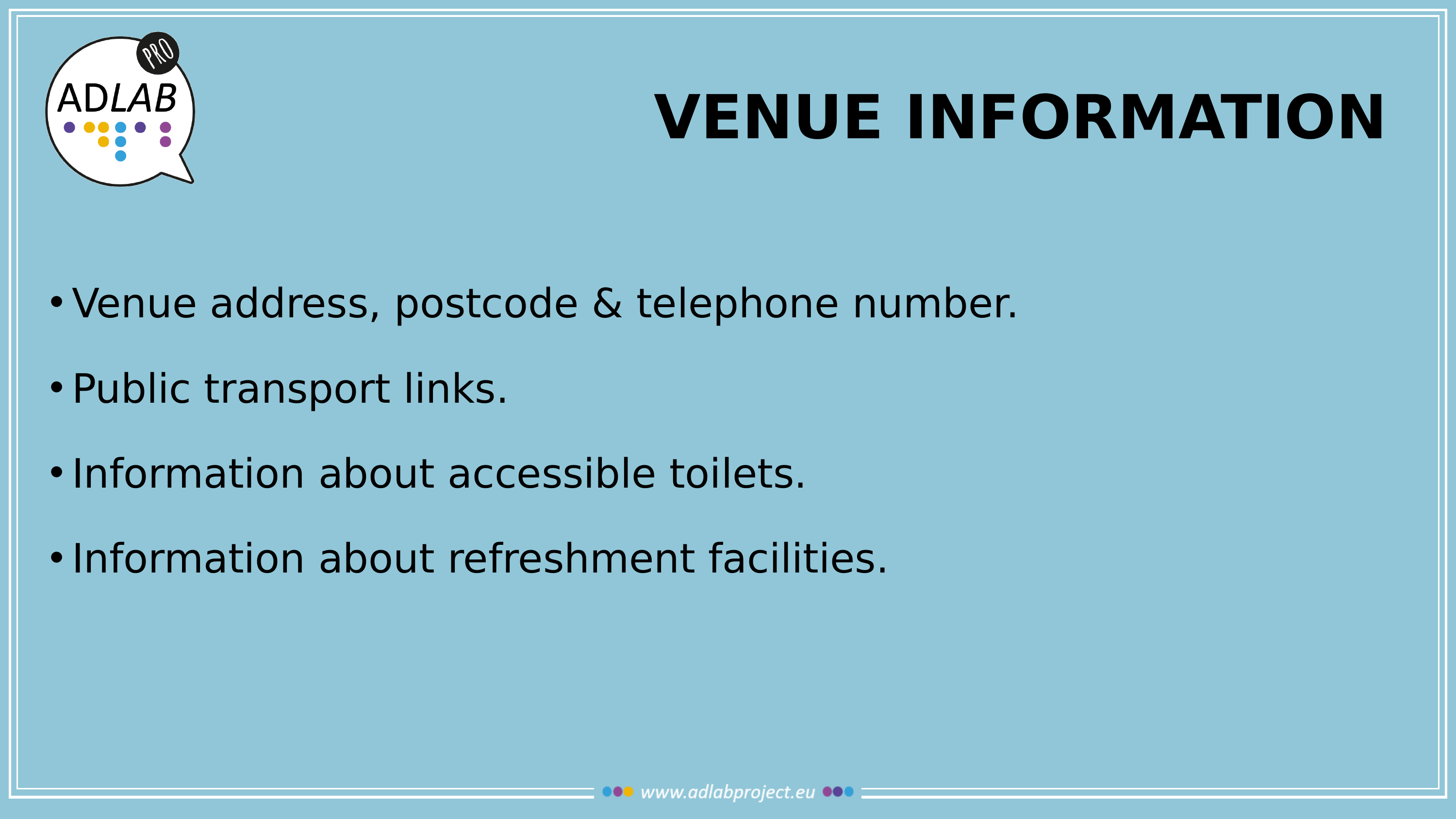

# Venue information
Venue address, postcode & telephone number.
Public transport links.
Information about accessible toilets.
Information about refreshment facilities.